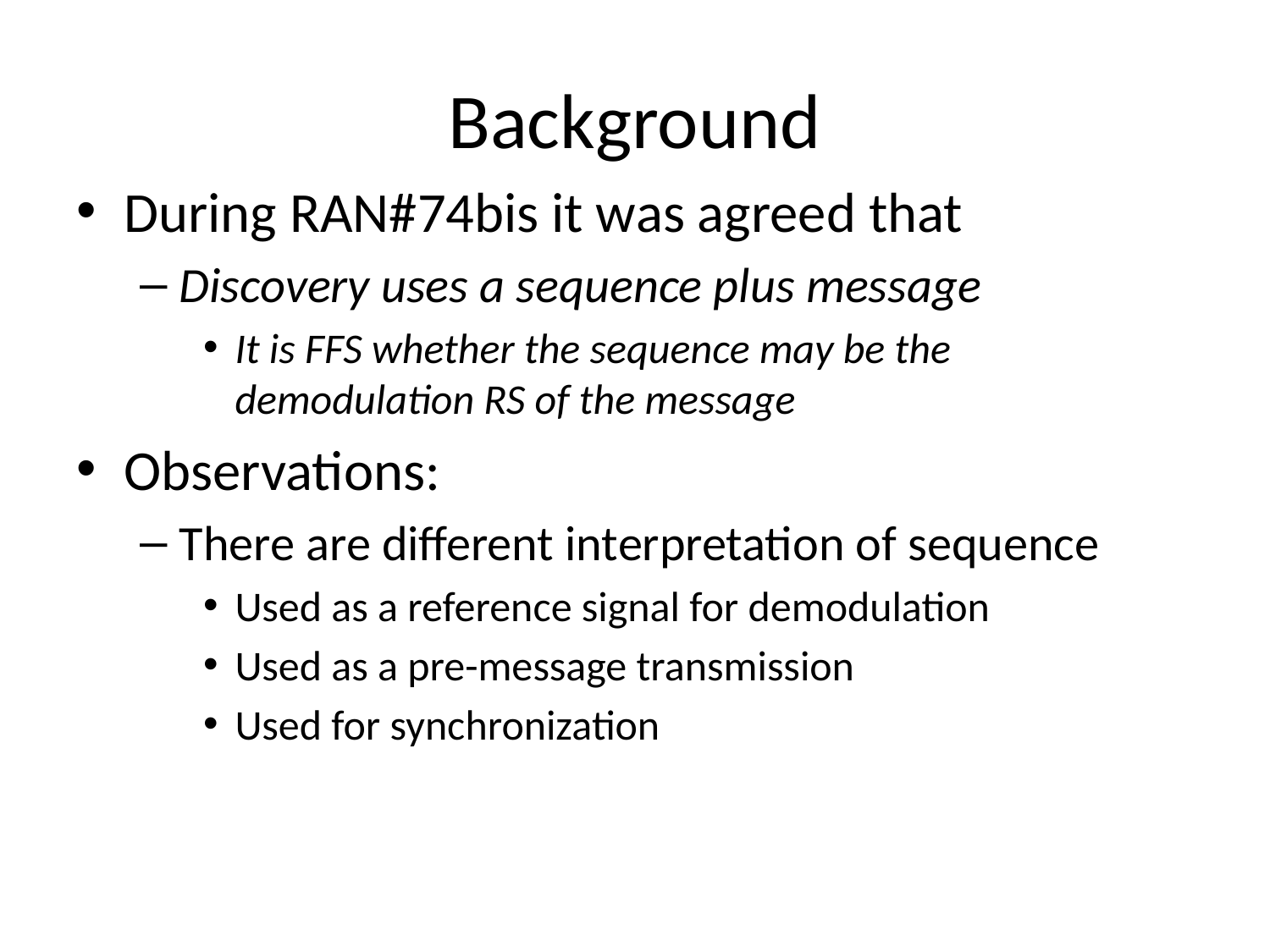

# Background
During RAN#74bis it was agreed that
Discovery uses a sequence plus message
It is FFS whether the sequence may be the demodulation RS of the message
Observations:
There are different interpretation of sequence
Used as a reference signal for demodulation
Used as a pre-message transmission
Used for synchronization